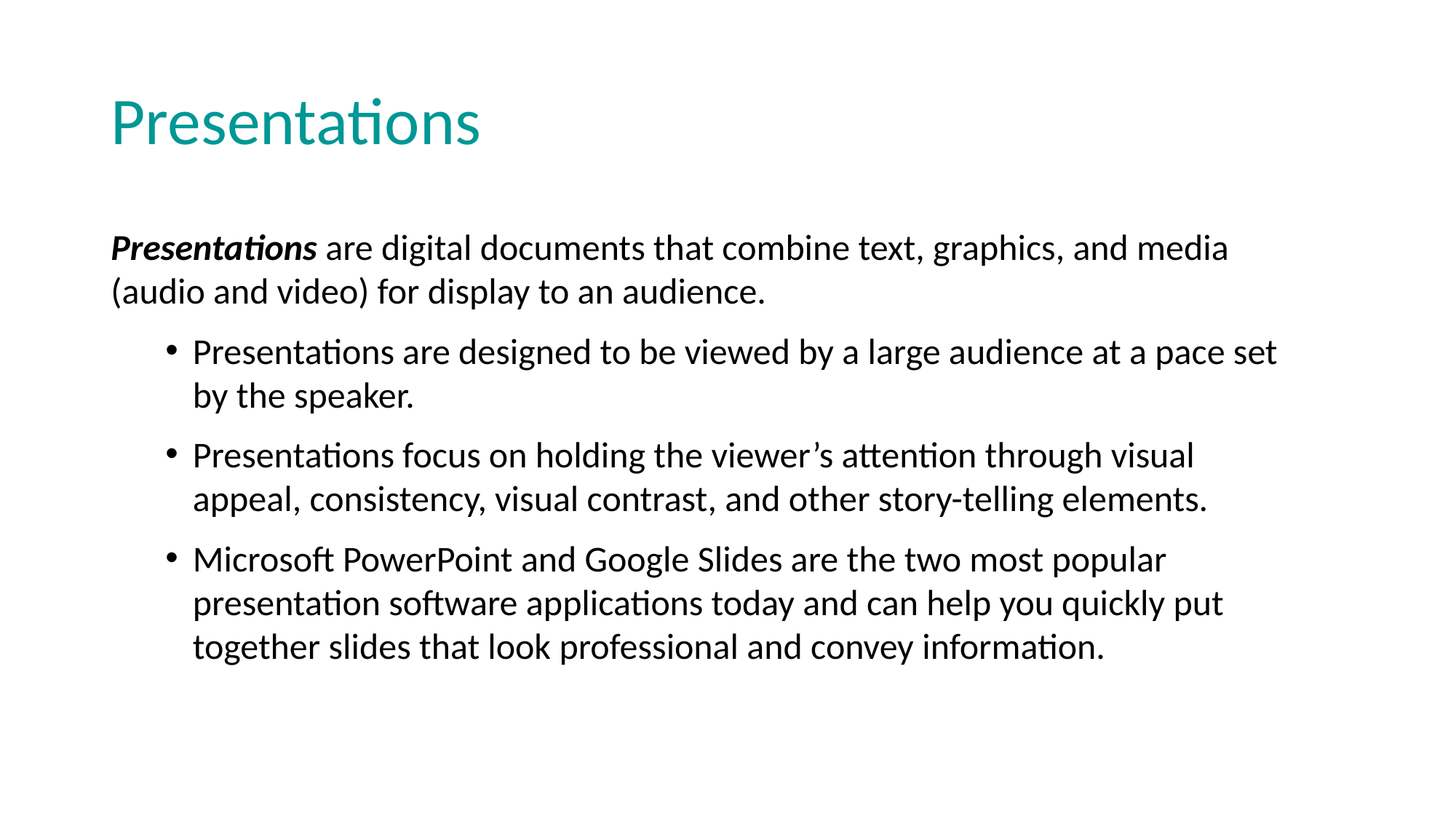

# Presentations
Presentations are digital documents that combine text, graphics, and media (audio and video) for display to an audience.
Presentations are designed to be viewed by a large audience at a pace set by the speaker.
Presentations focus on holding the viewer’s attention through visual appeal, consistency, visual contrast, and other story-telling elements.
Microsoft PowerPoint and Google Slides are the two most popular presentation software applications today and can help you quickly put together slides that look professional and convey information.